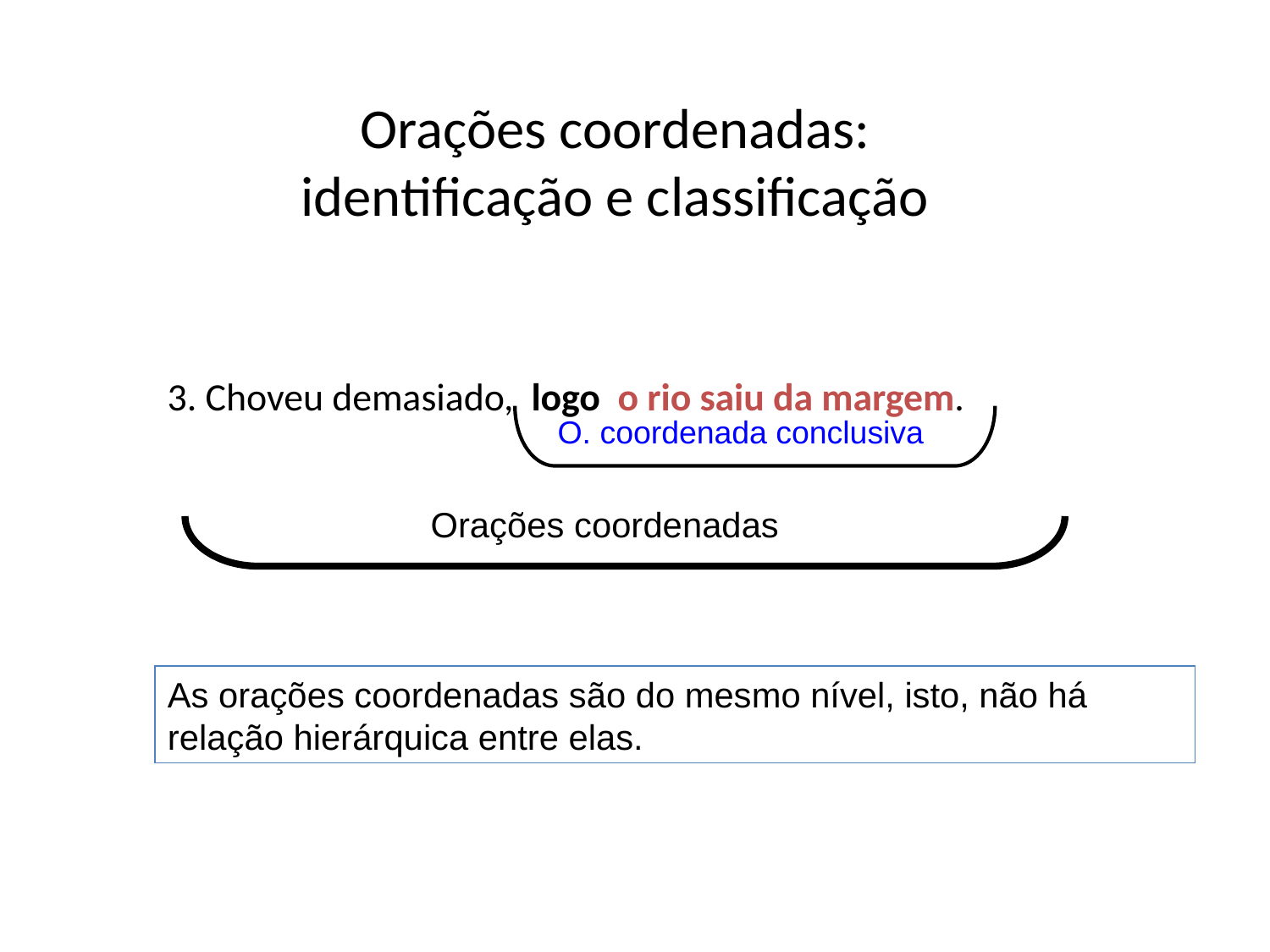

Orações coordenadas: identificação e classificação

3. Choveu demasiado,  logo  o rio saiu da margem.
O. coordenada conclusiva
Orações coordenadas
As orações coordenadas são do mesmo nível, isto, não há relação hierárquica entre elas.